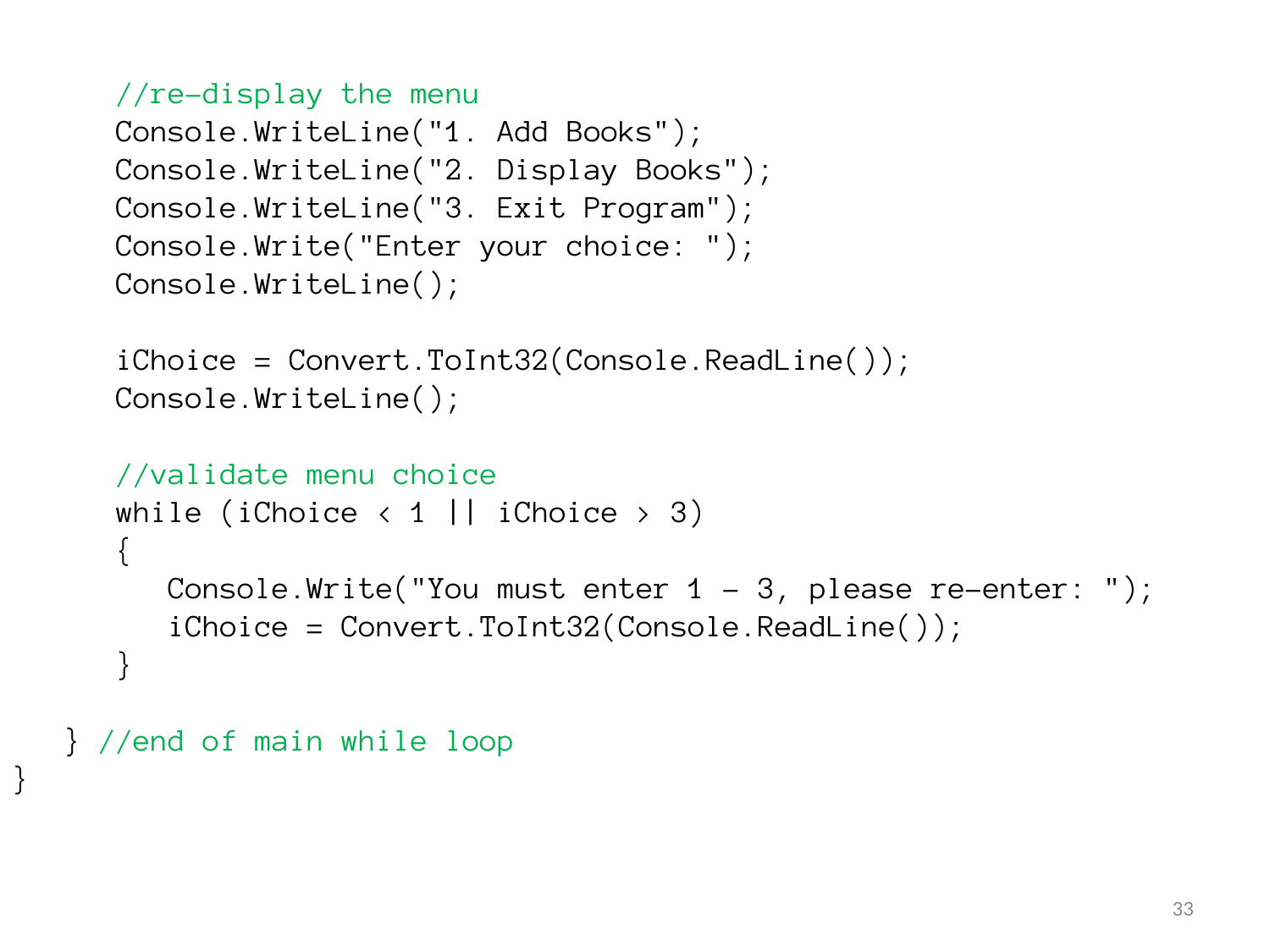

//re-display the menu
      Console.WriteLine("1. Add Books");
      Console.WriteLine("2. Display Books");
      Console.WriteLine("3. Exit Program");
      Console.Write("Enter your choice: ");
      Console.WriteLine();

      iChoice = Convert.ToInt32(Console.ReadLine());
      Console.WriteLine();

      //validate menu choice
      while (iChoice < 1 || iChoice > 3)
      {
         Console.Write("You must enter 1 - 3, please re-enter: ");
         iChoice = Convert.ToInt32(Console.ReadLine());
      }

   } //end of main while loop
}
33